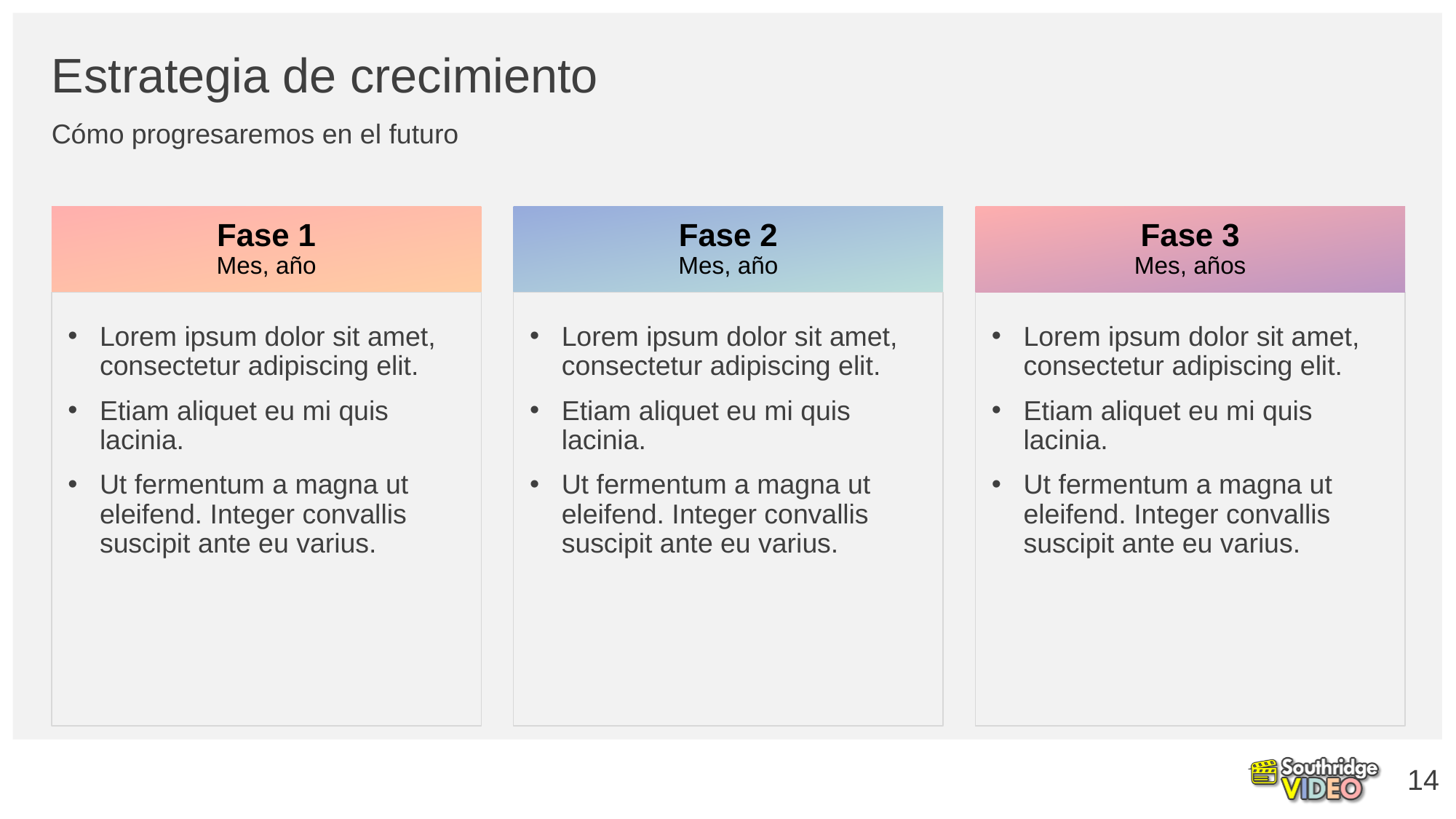

# Estrategia de crecimiento
Cómo progresaremos en el futuro
Fase 1
Mes, año
Fase 2
Mes, año
Fase 3
Mes, años
Lorem ipsum dolor sit amet, consectetur adipiscing elit.
Etiam aliquet eu mi quis lacinia.
Ut fermentum a magna ut eleifend. Integer convallis suscipit ante eu varius.
Lorem ipsum dolor sit amet, consectetur adipiscing elit.
Etiam aliquet eu mi quis lacinia.
Ut fermentum a magna ut eleifend. Integer convallis suscipit ante eu varius.
Lorem ipsum dolor sit amet, consectetur adipiscing elit.
Etiam aliquet eu mi quis lacinia.
Ut fermentum a magna ut eleifend. Integer convallis suscipit ante eu varius.
14